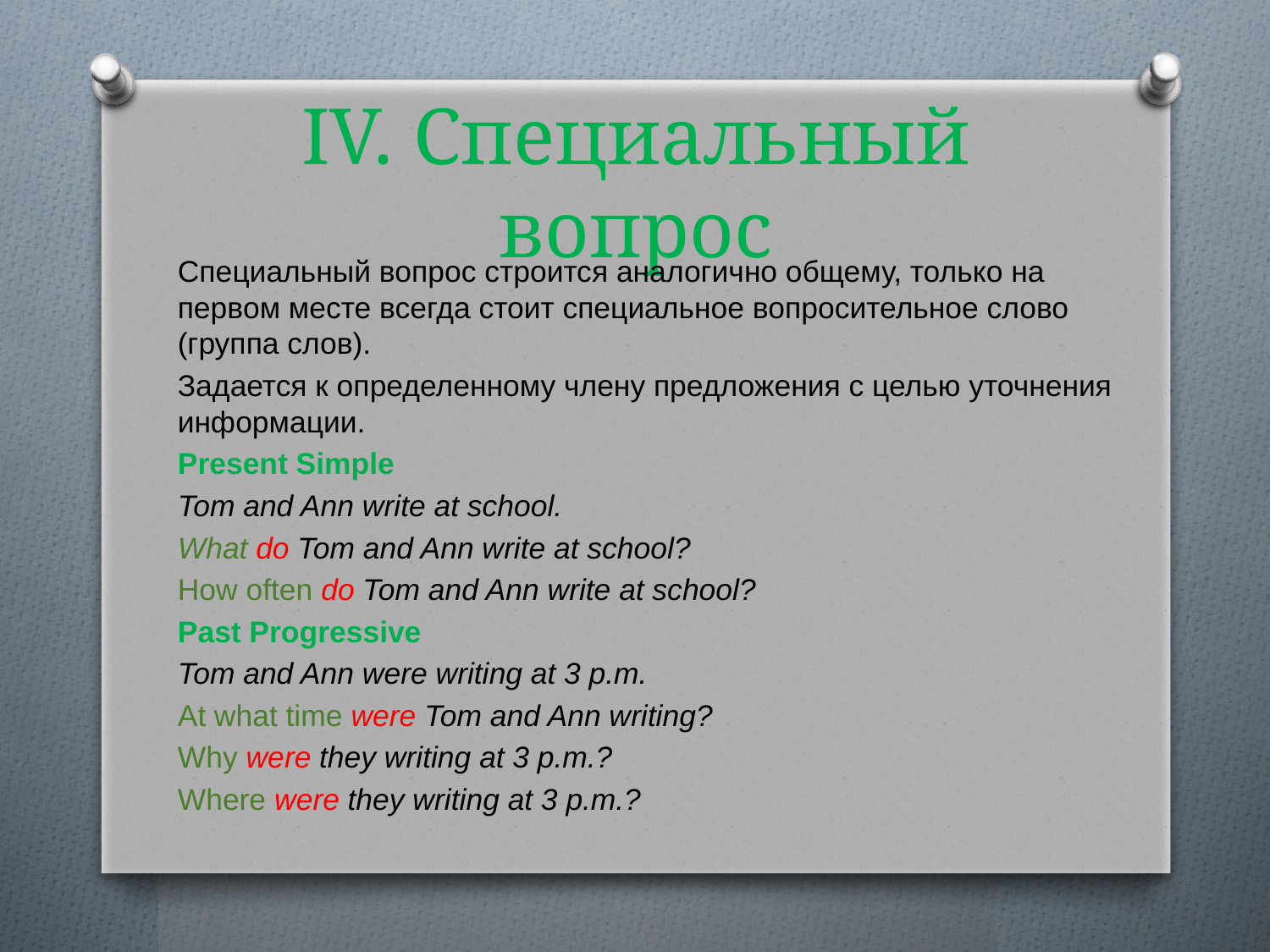

# IV. Специальный вопрос
Специальный вопрос строится аналогично общему, только на первом месте всегда стоит специальное вопросительное слово (группа слов).
Задается к определенному члену предложения с целью уточнения информации.
Present Simple
Tom and Ann write at school.
What do Tom and Ann write at school?
How often do Tom and Ann write at school?
Past Progressive
Tom and Ann were writing at 3 p.m.
At what time were Tom and Ann writing?
Why were they writing at 3 p.m.?
Where were they writing at 3 p.m.?